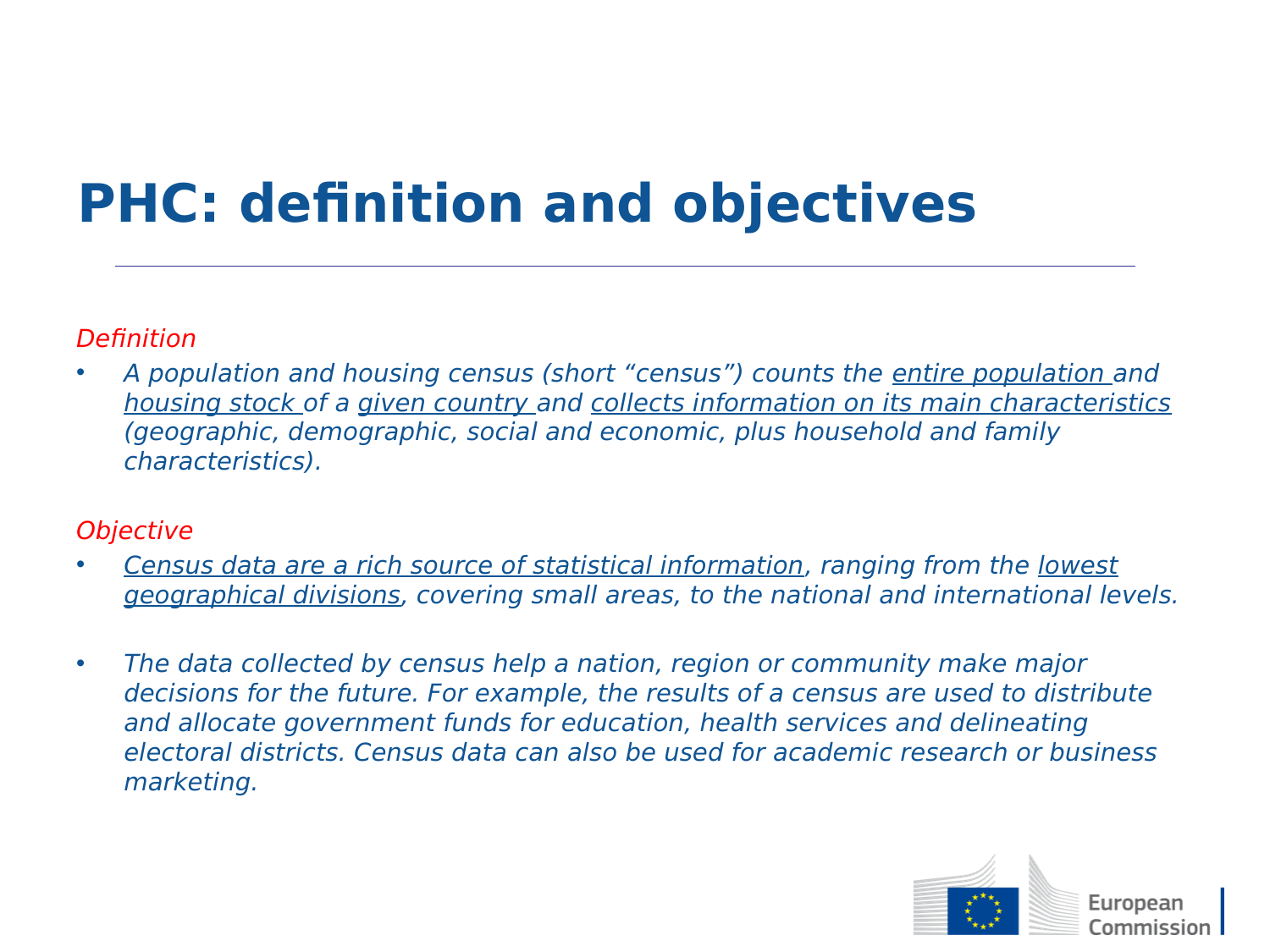

# PHC: definition and objectives
Definition
A population and housing census (short “census”) counts the entire population and housing stock of a given country and collects information on its main characteristics (geographic, demographic, social and economic, plus household and family characteristics).

Objective
Census data are a rich source of statistical information, ranging from the lowest geographical divisions, covering small areas, to the national and international levels.

The data collected by census help a nation, region or community make major decisions for the future. For example, the results of a census are used to distribute and allocate government funds for education, health services and delineating electoral districts. Census data can also be used for academic research or business marketing.